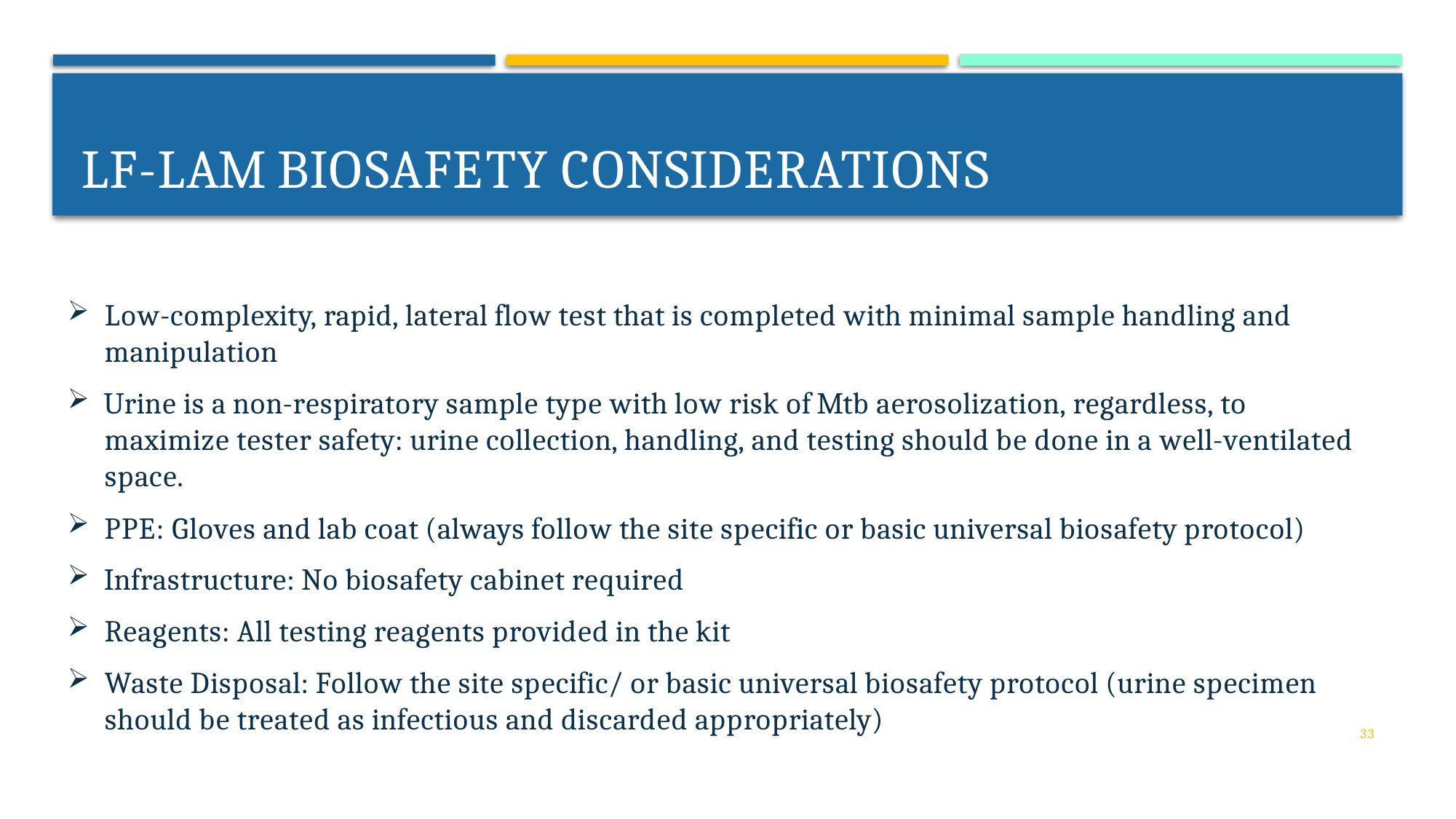

# LF-LAM biosafety considerations
Low-complexity, rapid, lateral flow test that is completed with minimal sample handling and manipulation
Urine is a non-respiratory sample type with low risk of Mtb aerosolization, regardless, to maximize tester safety: urine collection, handling, and testing should be done in a well-ventilated space.
PPE: Gloves and lab coat (always follow the site specific or basic universal biosafety protocol)
Infrastructure: No biosafety cabinet required
Reagents: All testing reagents provided in the kit
Waste Disposal: Follow the site specific/ or basic universal biosafety protocol (urine specimen should be treated as infectious and discarded appropriately)
33